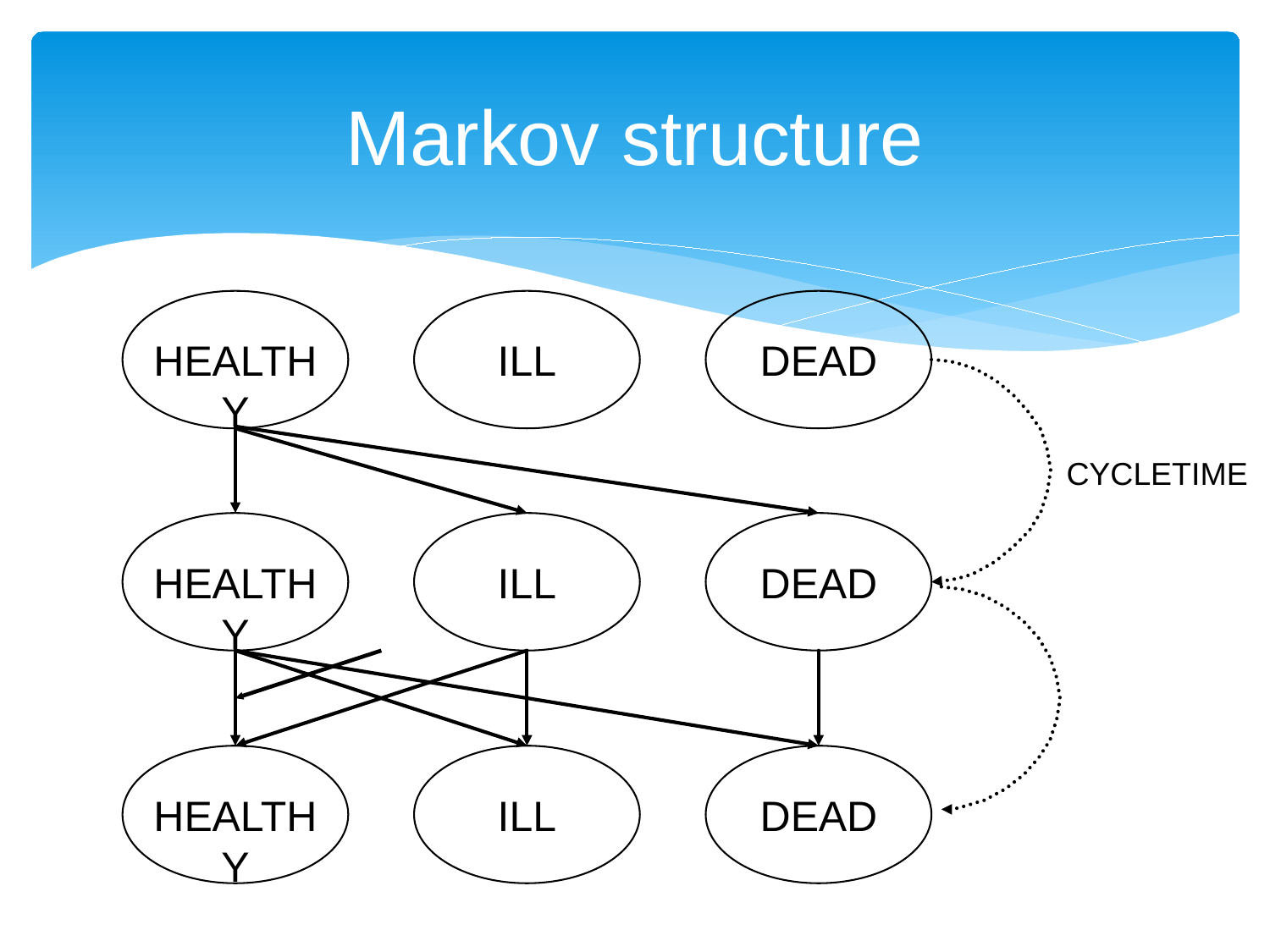

# Markov structure

HEALTHY

ILL

DEAD

CYCLETIME

HEALTHY

ILL

DEAD

HEALTHY

ILL

DEAD